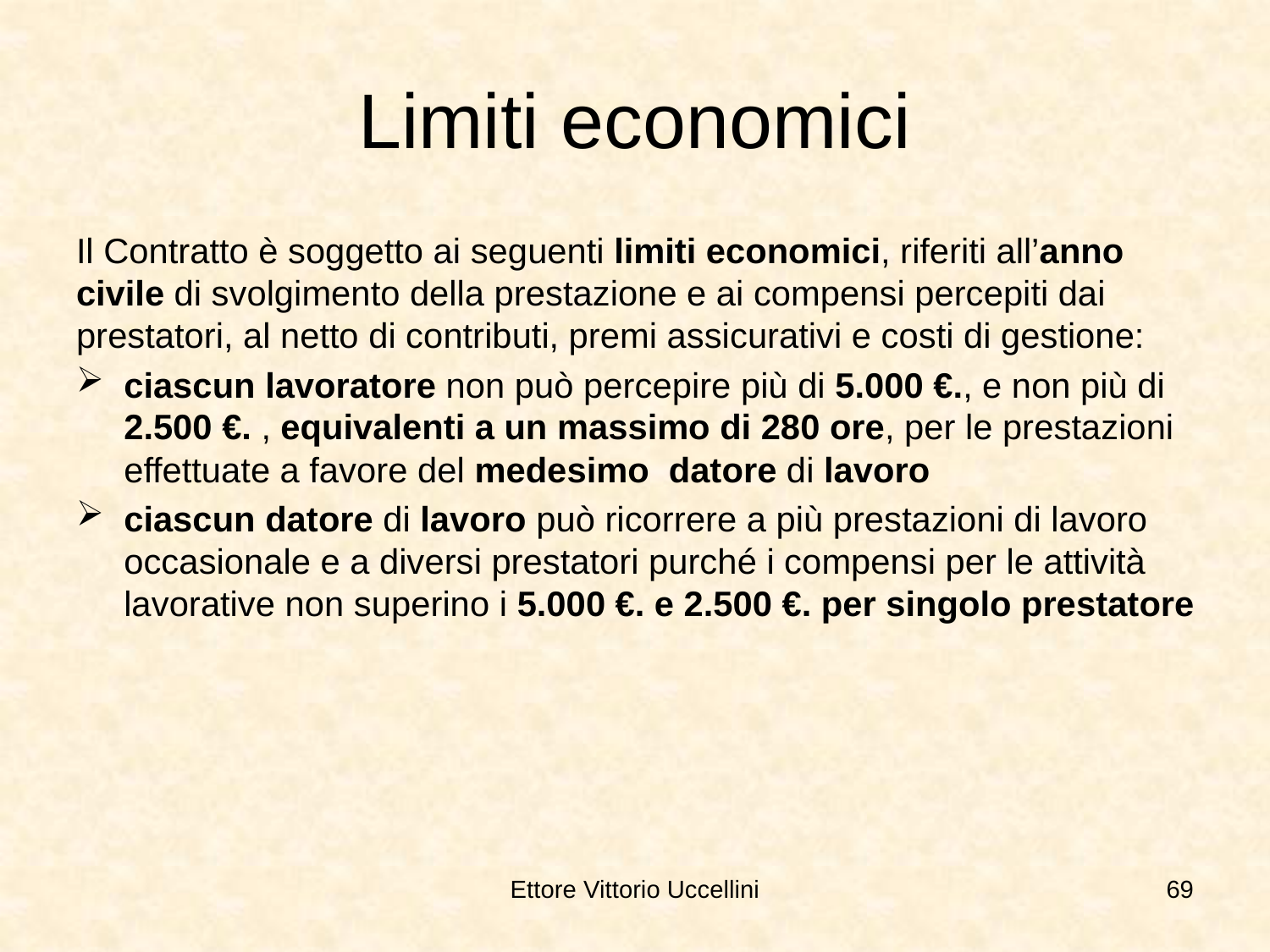

# Limiti economici
Il Contratto è soggetto ai seguenti limiti economici, riferiti all’anno civile di svolgimento della prestazione e ai compensi percepiti dai prestatori, al netto di contributi, premi assicurativi e costi di gestione:
ciascun lavoratore non può percepire più di 5.000 €., e non più di 2.500 €. , equivalenti a un massimo di 280 ore, per le prestazioni effettuate a favore del medesimo  datore di lavoro
ciascun datore di lavoro può ricorrere a più prestazioni di lavoro occasionale e a diversi prestatori purché i compensi per le attività lavorative non superino i 5.000 €. e 2.500 €. per singolo prestatore
Ettore Vittorio Uccellini
69